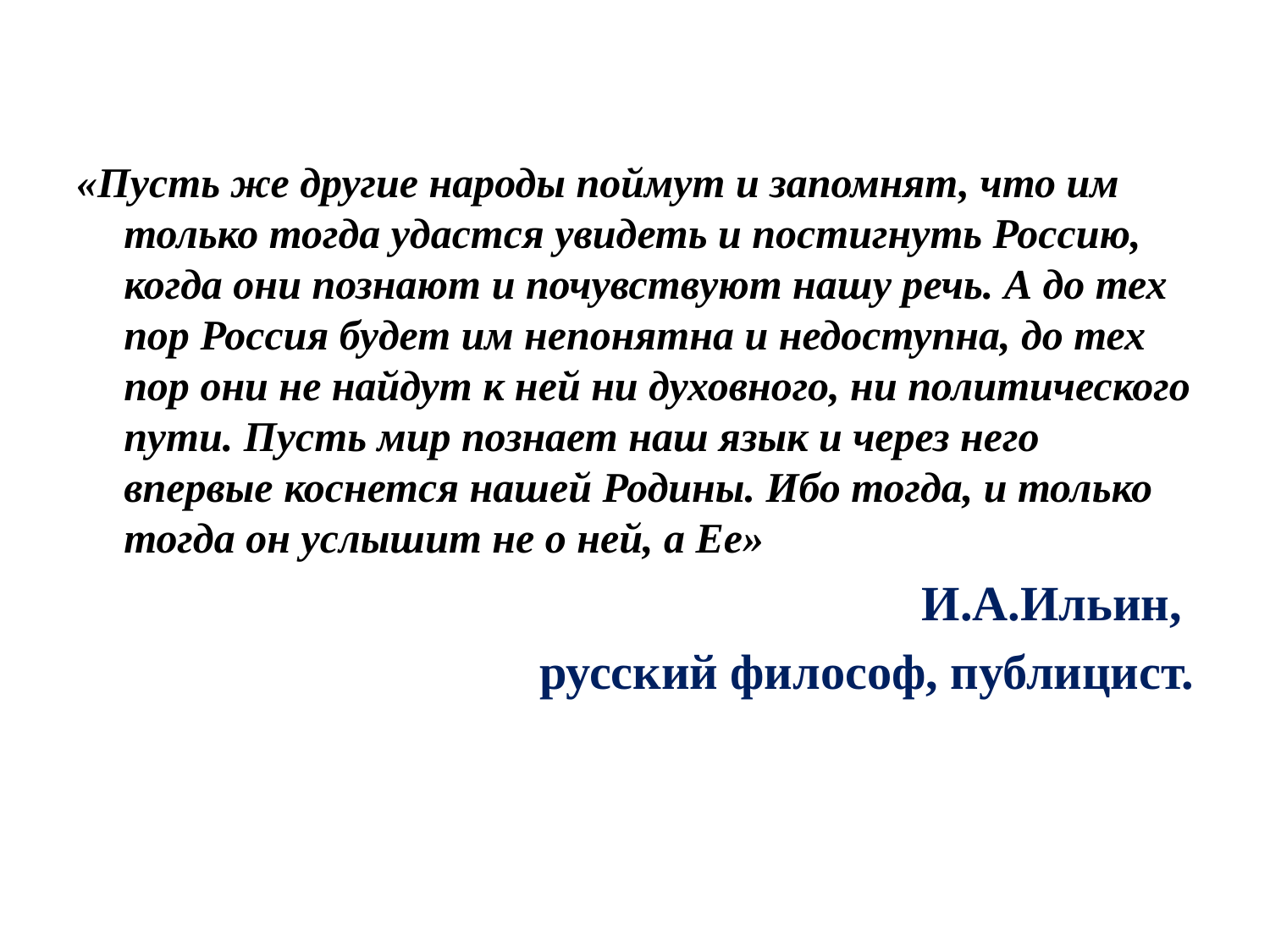

#
«Пусть же другие народы поймут и запомнят, что им только тогда удастся увидеть и постигнуть Россию, когда они познают и почувствуют нашу речь. А до тех пор Россия будет им непонятна и недоступна, до тех пор они не найдут к ней ни духовного, ни политического пути. Пусть мир познает наш язык и через него впервые коснется нашей Родины. Ибо тогда, и только тогда он услышит не о ней, а Ее»
И.А.Ильин,
русский философ, публицист.